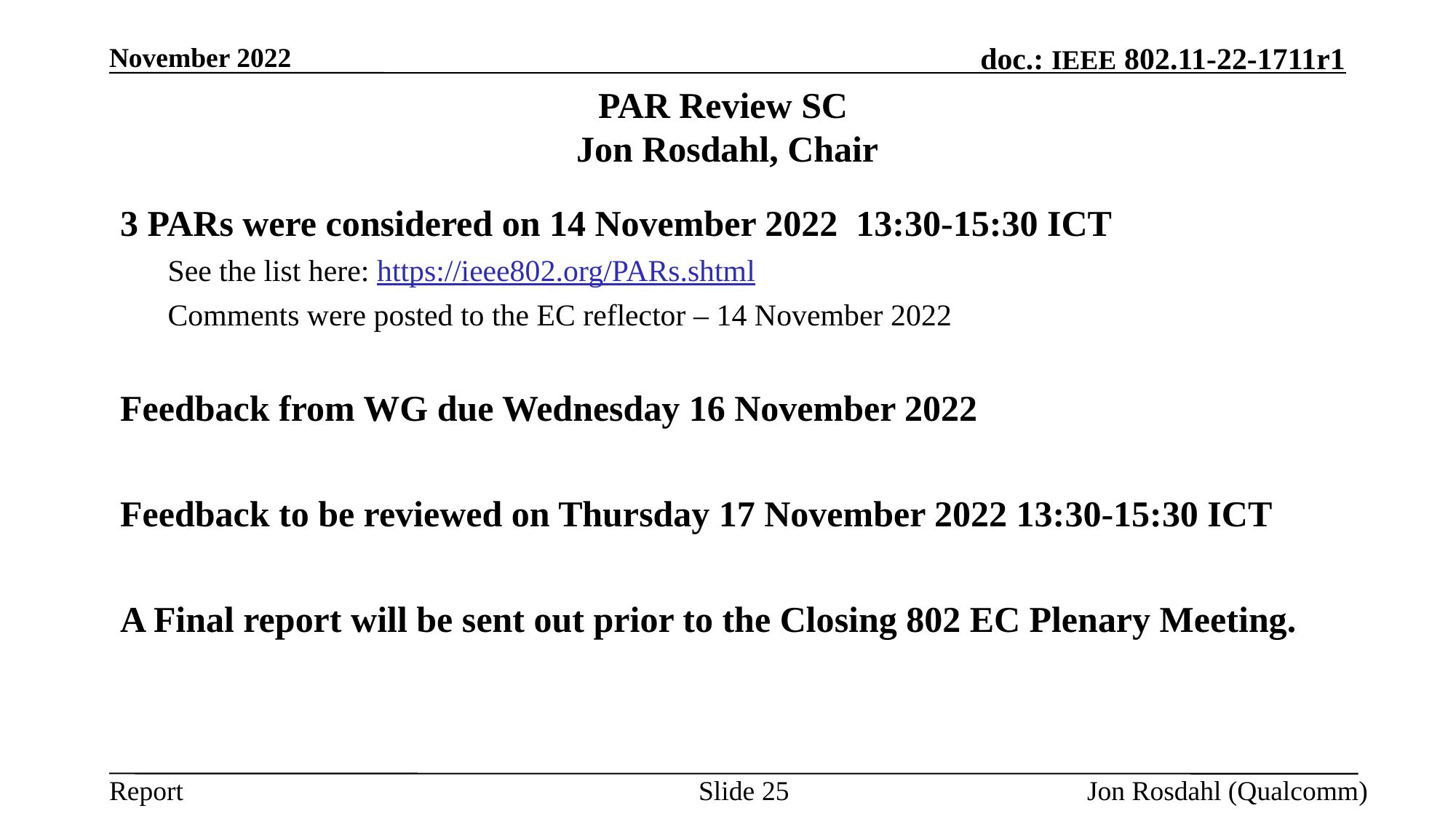

November 2022
# PAR Review SC Jon Rosdahl, Chair
3 PARs were considered on 14 November 2022  13:30-15:30 ICT
See the list here: https://ieee802.org/PARs.shtml
Comments were posted to the EC reflector – 14 November 2022

Feedback from WG due Wednesday 16 November 2022

Feedback to be reviewed on Thursday 17 November 2022 13:30-15:30 ICT

A Final report will be sent out prior to the Closing 802 EC Plenary Meeting.

Slide 25
Jon Rosdahl (Qualcomm)